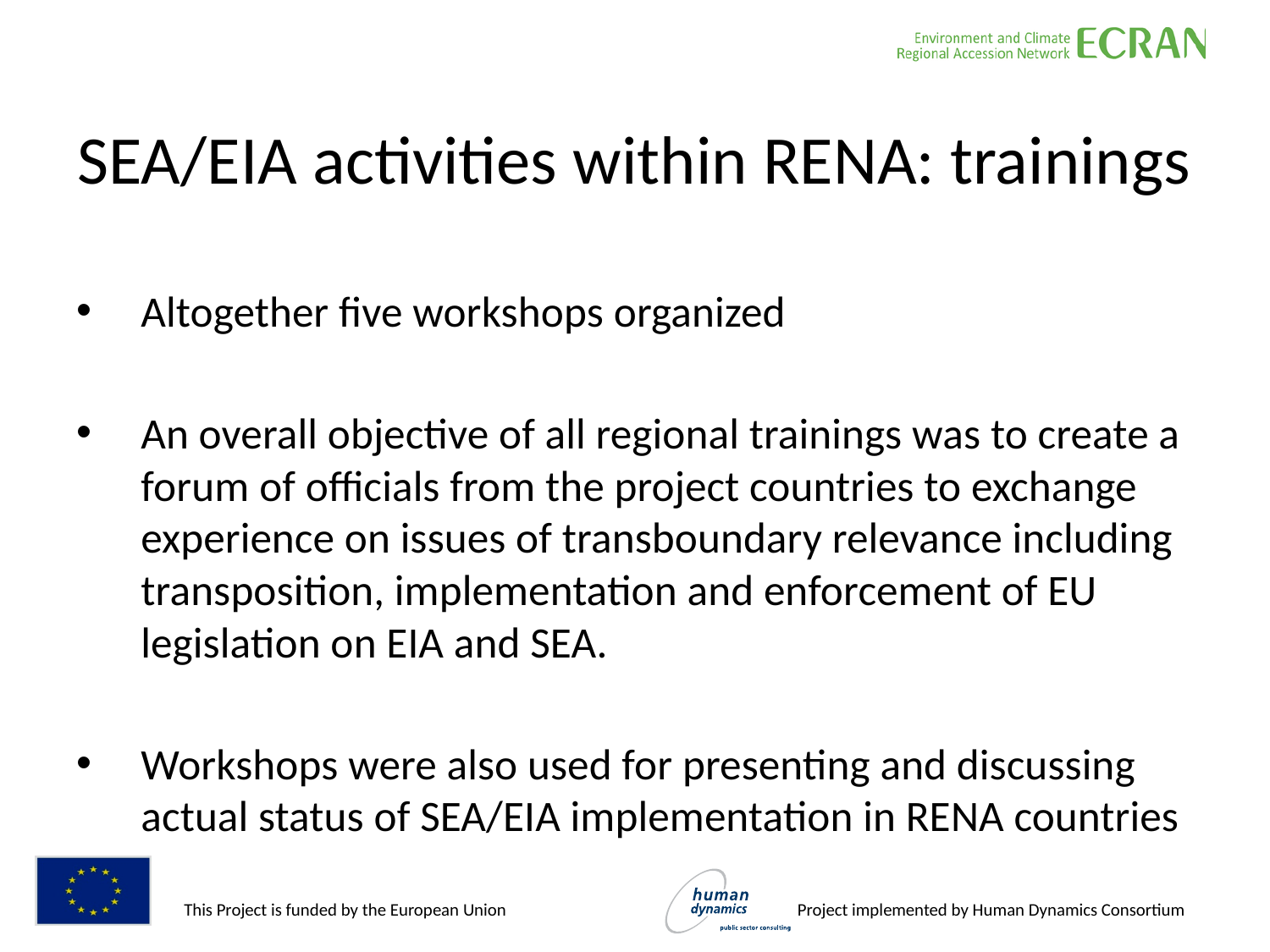

# SEA/EIA activities within RENA: trainings
Altogether five workshops organized

An overall objective of all regional trainings was to create a forum of officials from the project countries to exchange experience on issues of transboundary relevance including transposition, implementation and enforcement of EU legislation on EIA and SEA.

Workshops were also used for presenting and discussing actual status of SEA/EIA implementation in RENA countries